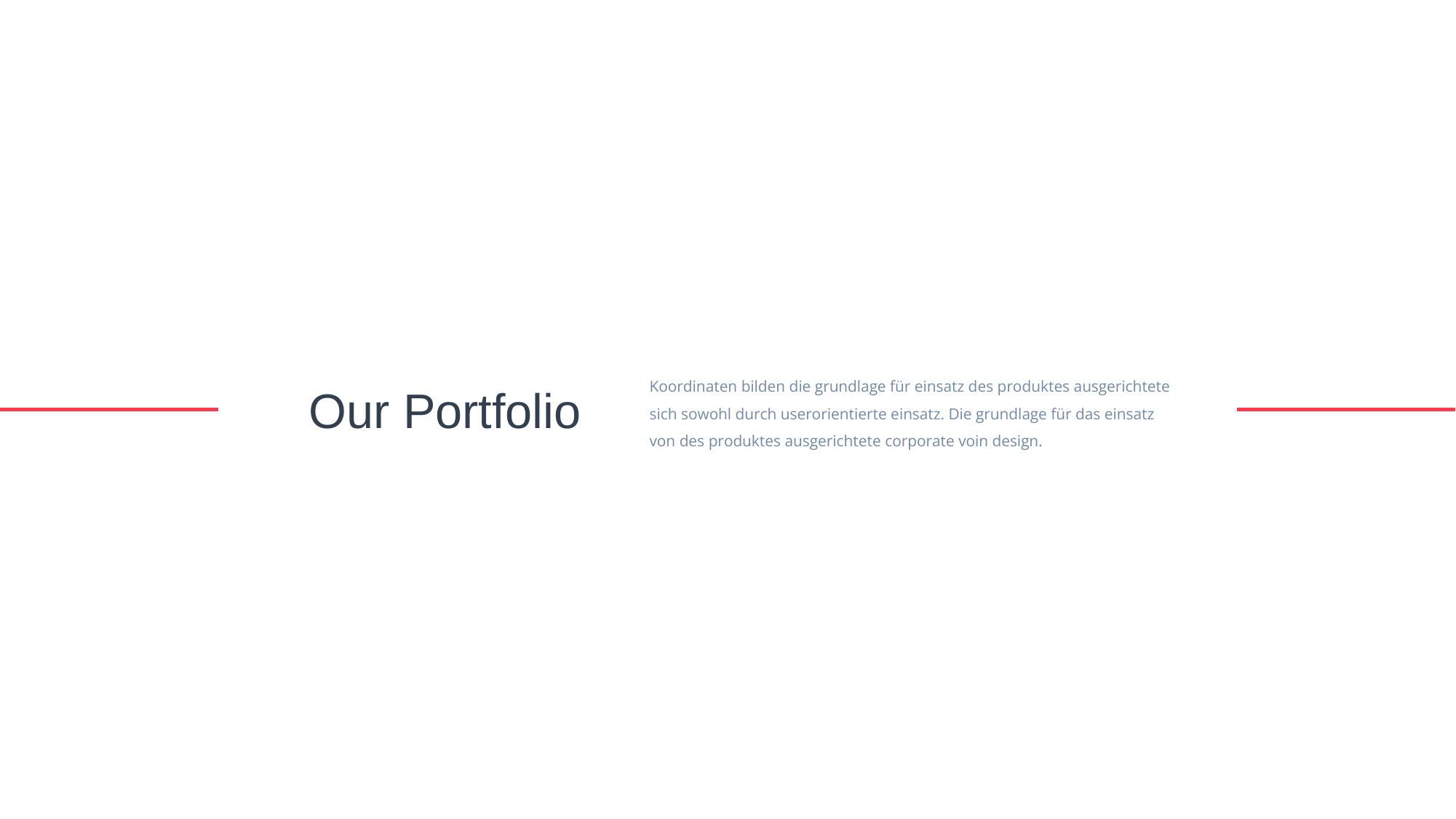

Koordinaten bilden die grundlage für einsatz des produktes ausgerichtete sich sowohl durch userorientierte einsatz. Die grundlage für das einsatz von des produktes ausgerichtete corporate voin design.
Our Portfolio